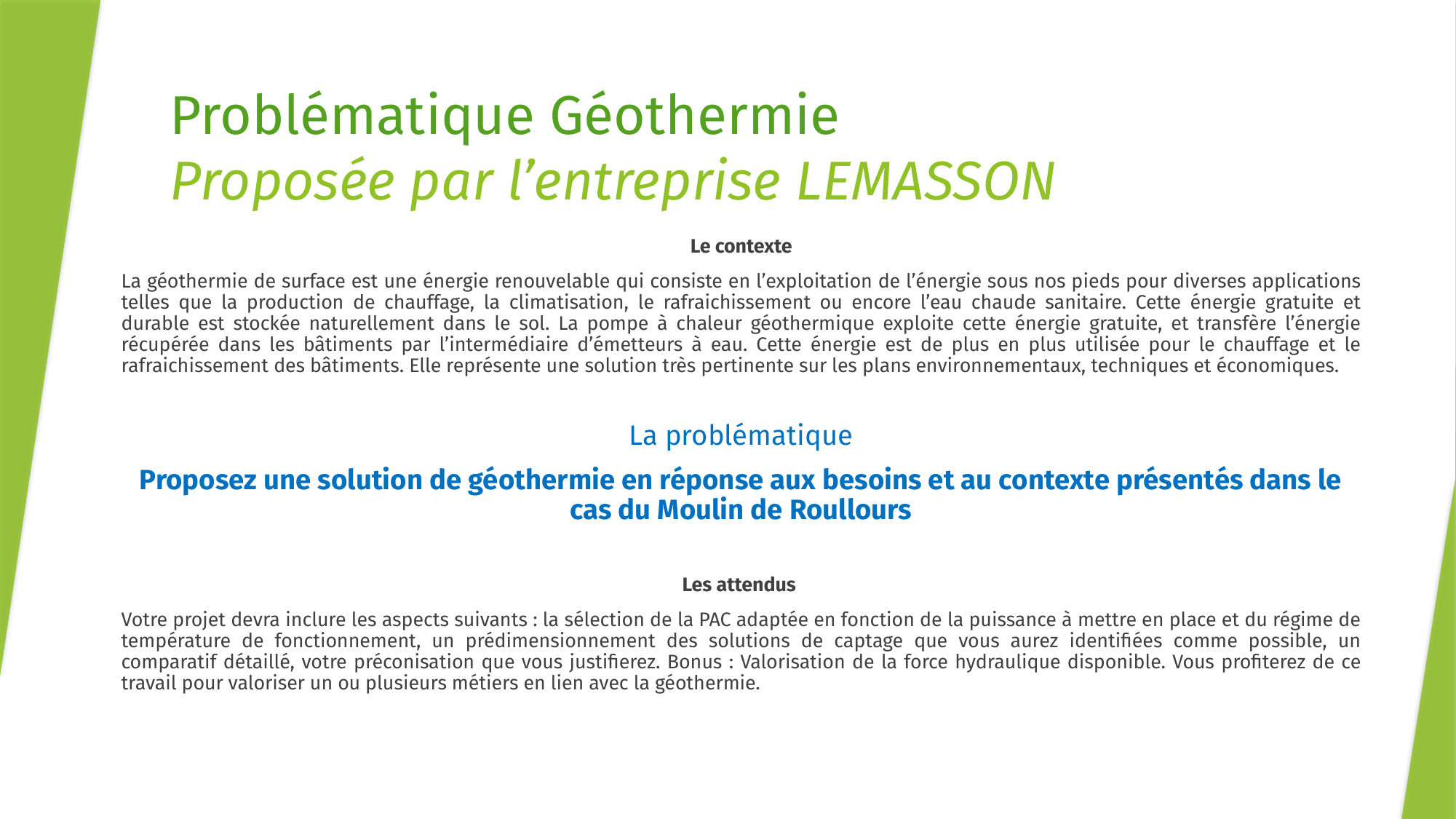

# Problématique Géothermie Proposée par l’entreprise LEMASSON
Le contexte
La géothermie de surface est une énergie renouvelable qui consiste en l’exploitation de l’énergie sous nos pieds pour diverses applications telles que la production de chauffage, la climatisation, le rafraichissement ou encore l’eau chaude sanitaire. Cette énergie gratuite et durable est stockée naturellement dans le sol. La pompe à chaleur géothermique exploite cette énergie gratuite, et transfère l’énergie récupérée dans les bâtiments par l’intermédiaire d’émetteurs à eau. Cette énergie est de plus en plus utilisée pour le chauffage et le rafraichissement des bâtiments. Elle représente une solution très pertinente sur les plans environnementaux, techniques et économiques.

La problématique
Proposez une solution de géothermie en réponse aux besoins et au contexte présentés dans le cas du Moulin de Roullours

Les attendus
Votre projet devra inclure les aspects suivants : la sélection de la PAC adaptée en fonction de la puissance à mettre en place et du régime de température de fonctionnement, un prédimensionnement des solutions de captage que vous aurez identifiées comme possible, un comparatif détaillé, votre préconisation que vous justifierez. Bonus : Valorisation de la force hydraulique disponible. Vous profiterez de ce travail pour valoriser un ou plusieurs métiers en lien avec la géothermie.